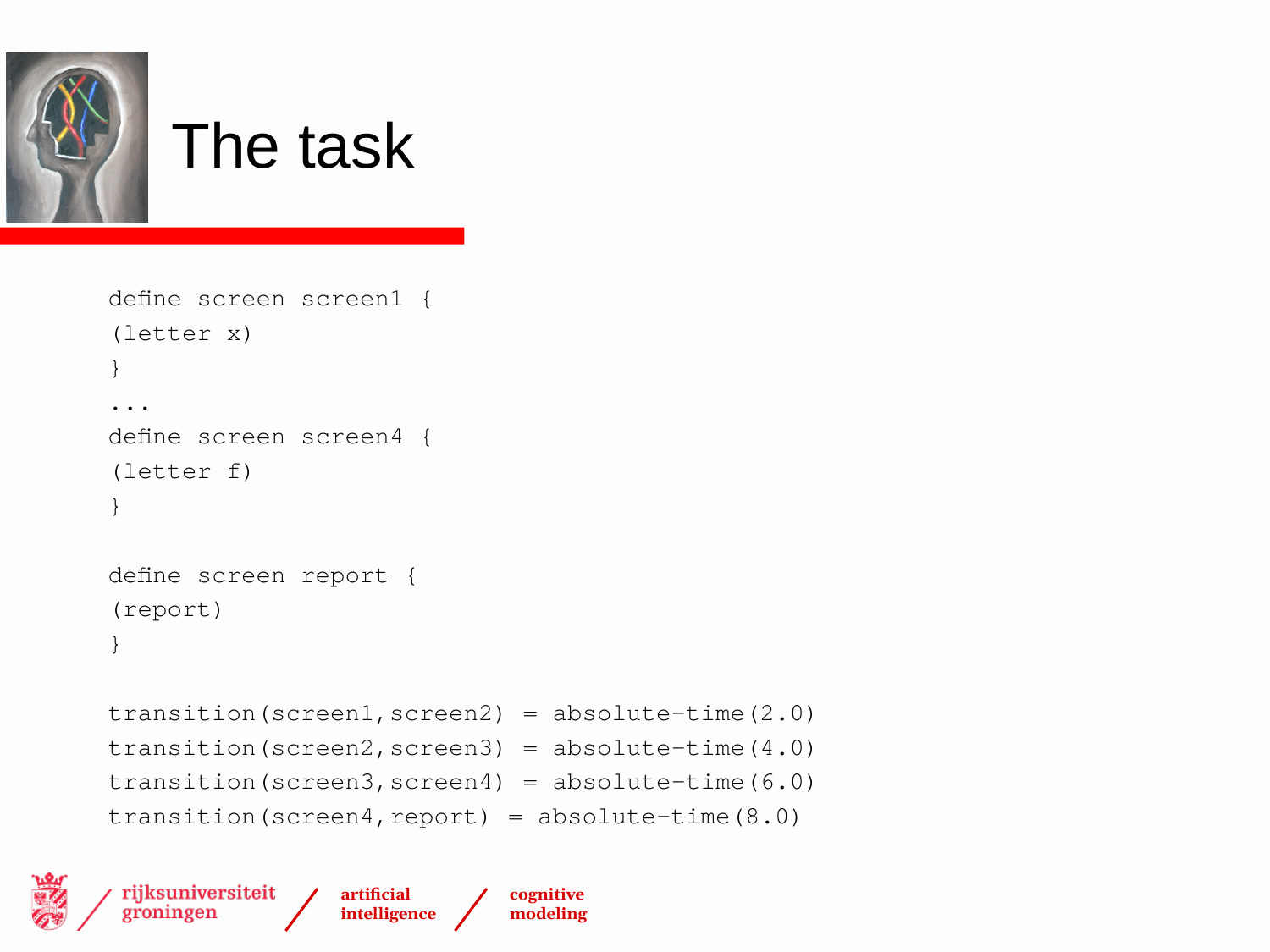

# The task
define screen screen1 {
(letter x)
}
...
define screen screen4 {
(letter f)
}

define screen report {
(report)
}

transition(screen1,screen2) = absolute-time(2.0)
transition(screen2,screen3) = absolute-time(4.0)
transition(screen3,screen4) = absolute-time(6.0)
transition(screen4,report) = absolute-time(8.0)